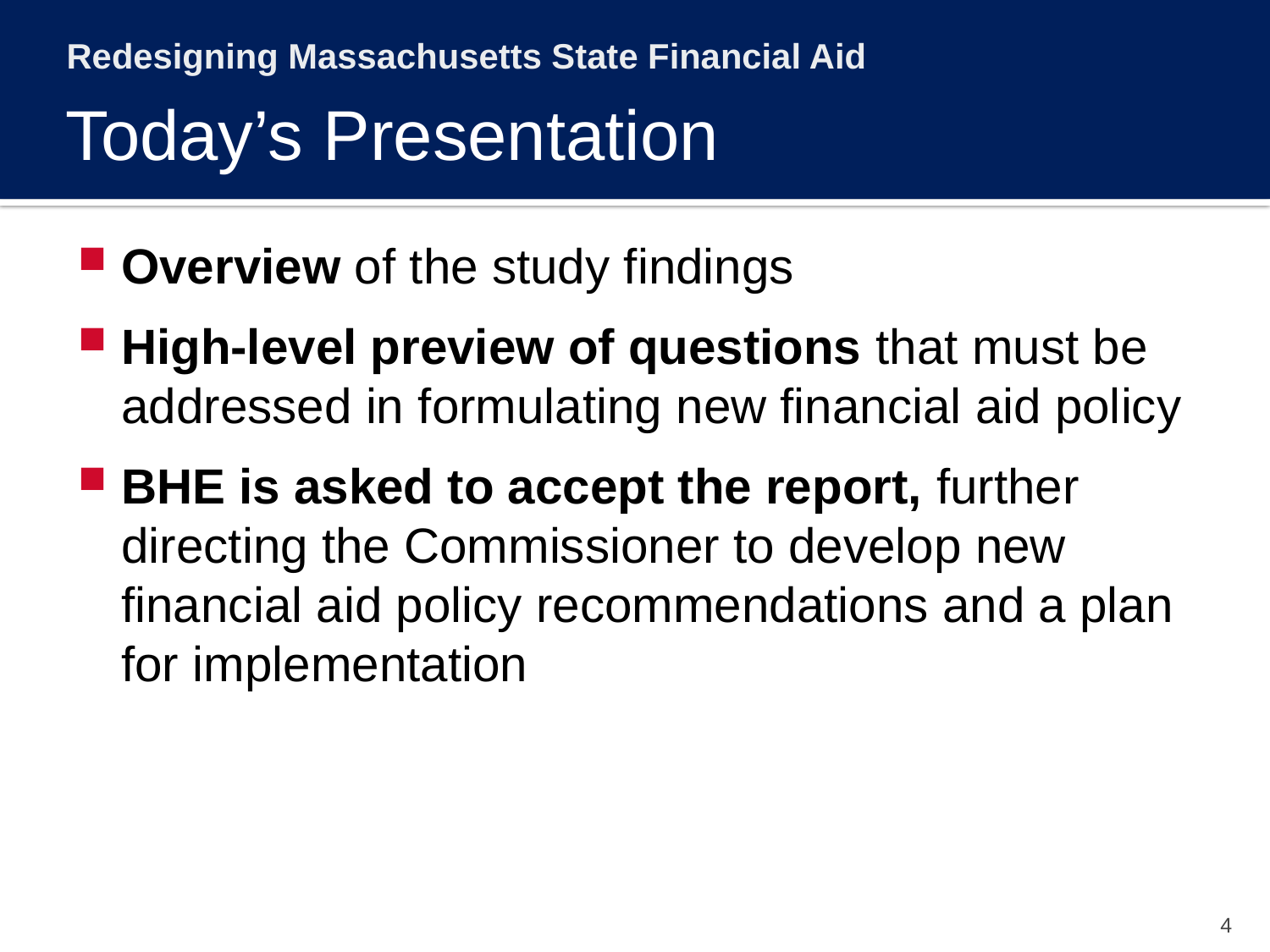

Redesigning Massachusetts State Financial Aid
# Today’s Presentation
Overview of the study findings
High-level preview of questions that must be addressed in formulating new financial aid policy
BHE is asked to accept the report, further directing the Commissioner to develop new financial aid policy recommendations and a plan for implementation